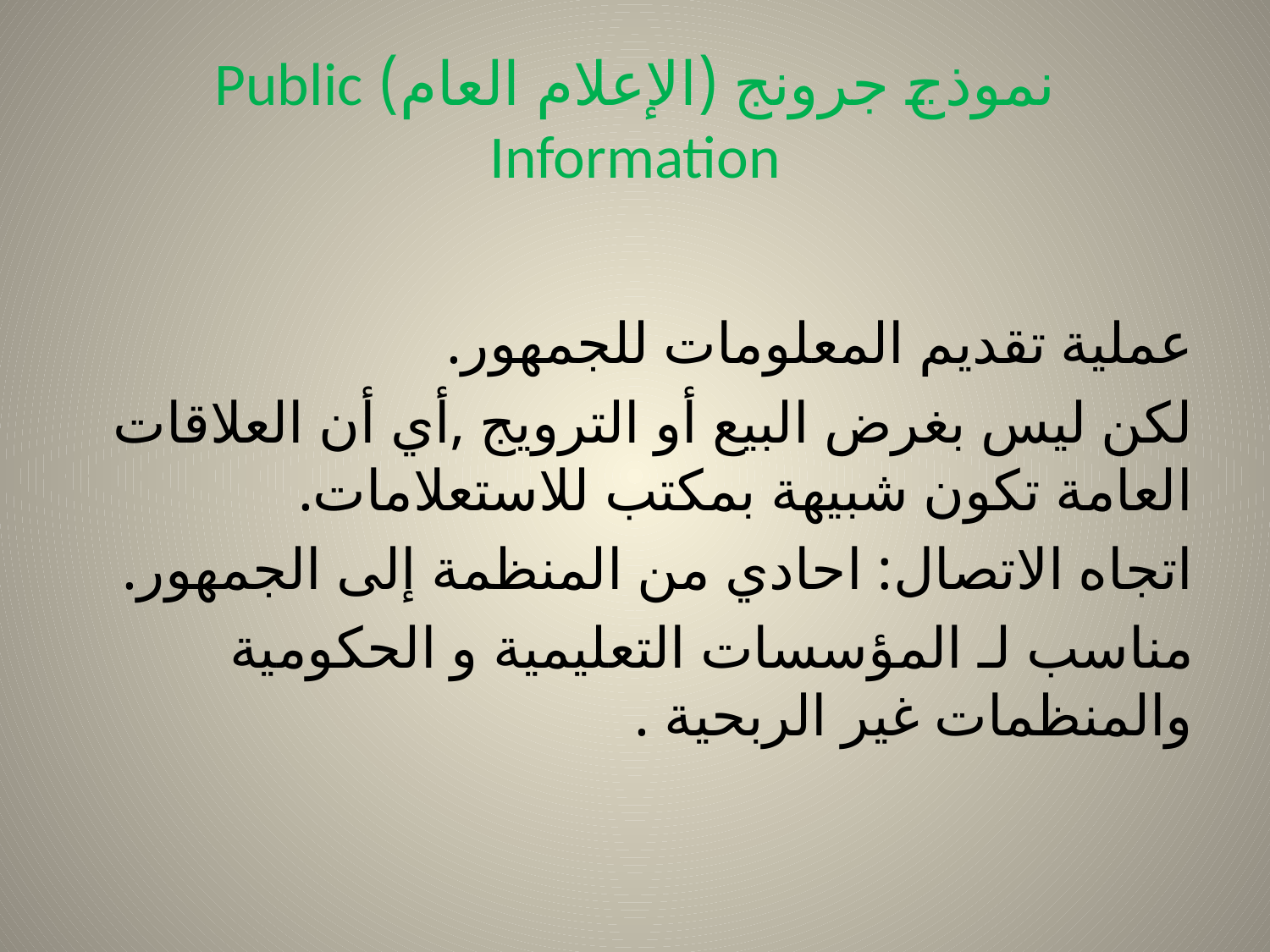

# نموذج جرونج (الإعلام العام) Public Information

عملية تقديم المعلومات للجمهور.
لكن ليس بغرض البيع أو الترويج ,أي أن العلاقات العامة تكون شبيهة بمكتب للاستعلامات.
اتجاه الاتصال: احادي من المنظمة إلى الجمهور.
مناسب لـ المؤسسات التعليمية و الحكومية والمنظمات غير الربحية .